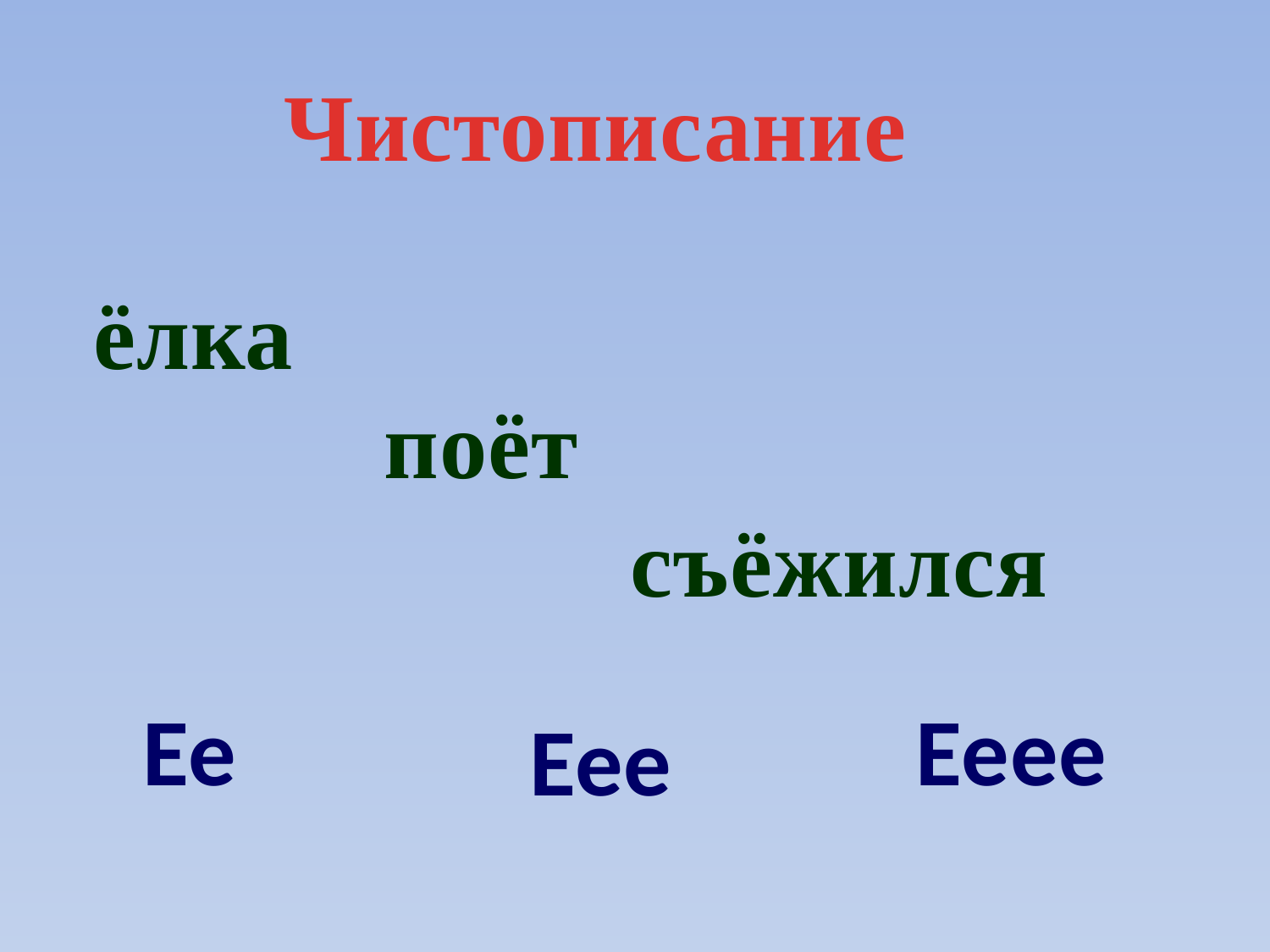

Чистописание
ёлка
поёт
съёжился
Ее
Ееее
Еее